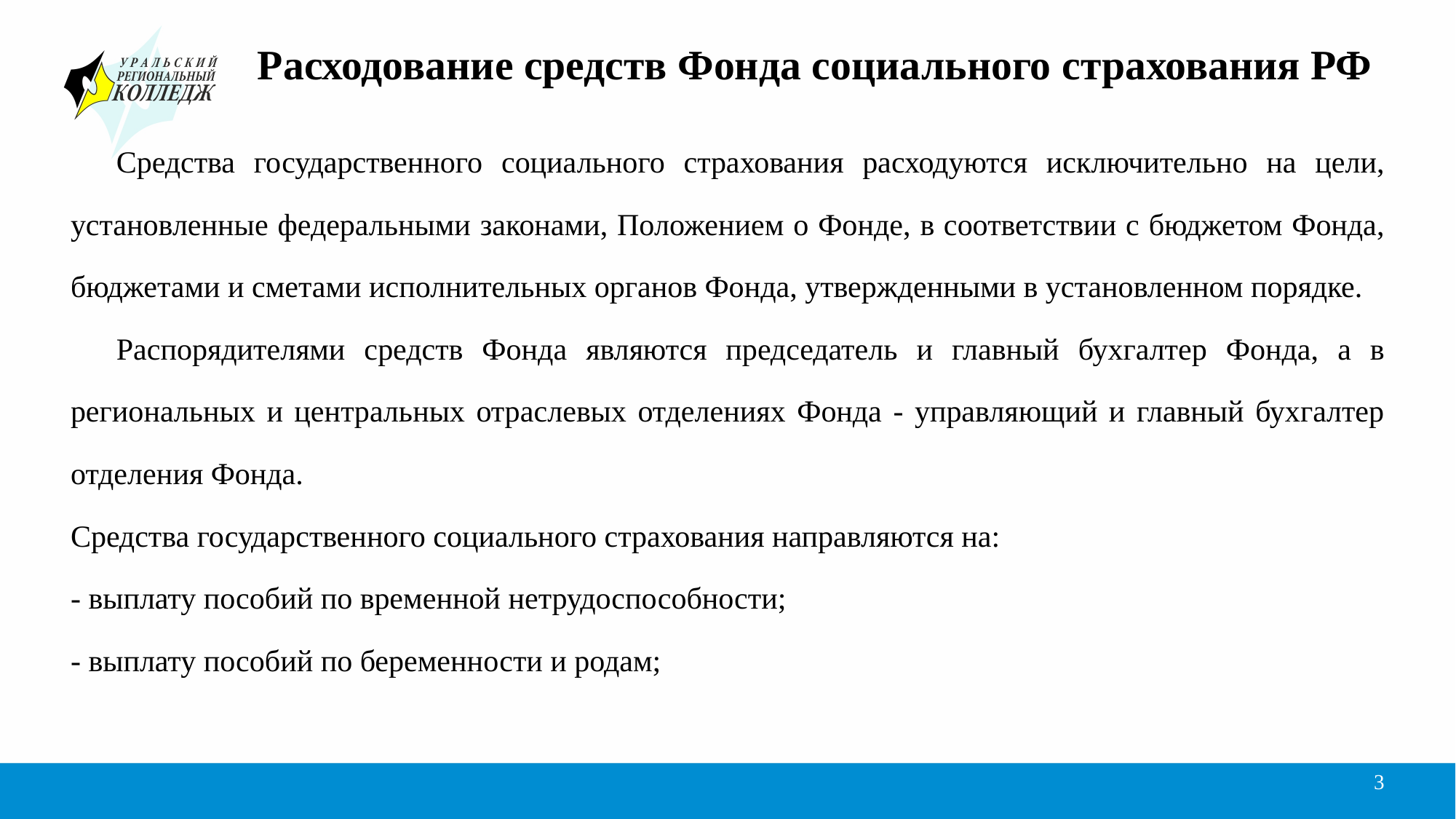

# Расходование средств Фонда социального страхования РФ
Средства государственного социального страхования расходуются исключительно на цели, установленные федеральными законами, Положением о Фонде, в соответствии с бюджетом Фонда, бюджетами и сметами исполнительных органов Фонда, утвержденными в установленном порядке.
Распорядителями средств Фонда являются председатель и главный бухгалтер Фонда, а в региональных и центральных отраслевых отделениях Фонда - управляющий и главный бухгалтер отделения Фонда.
Средства государственного социального страхования направляются на:
- выплату пособий по временной нетрудоспособности;
- выплату пособий по беременности и родам;

3